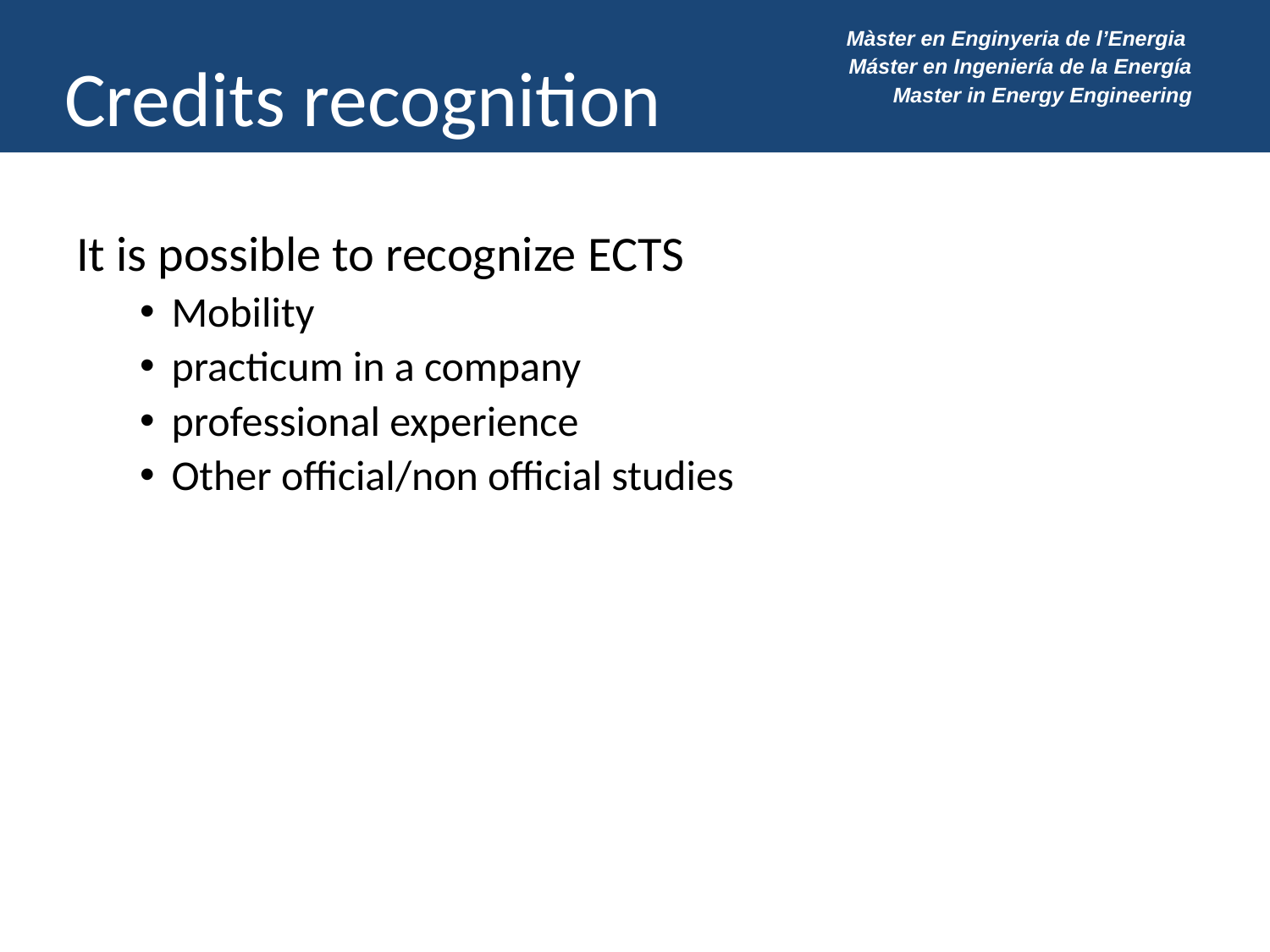

# Credits recognition
It is possible to recognize ECTS
Mobility
practicum in a company
professional experience
Other official/non official studies